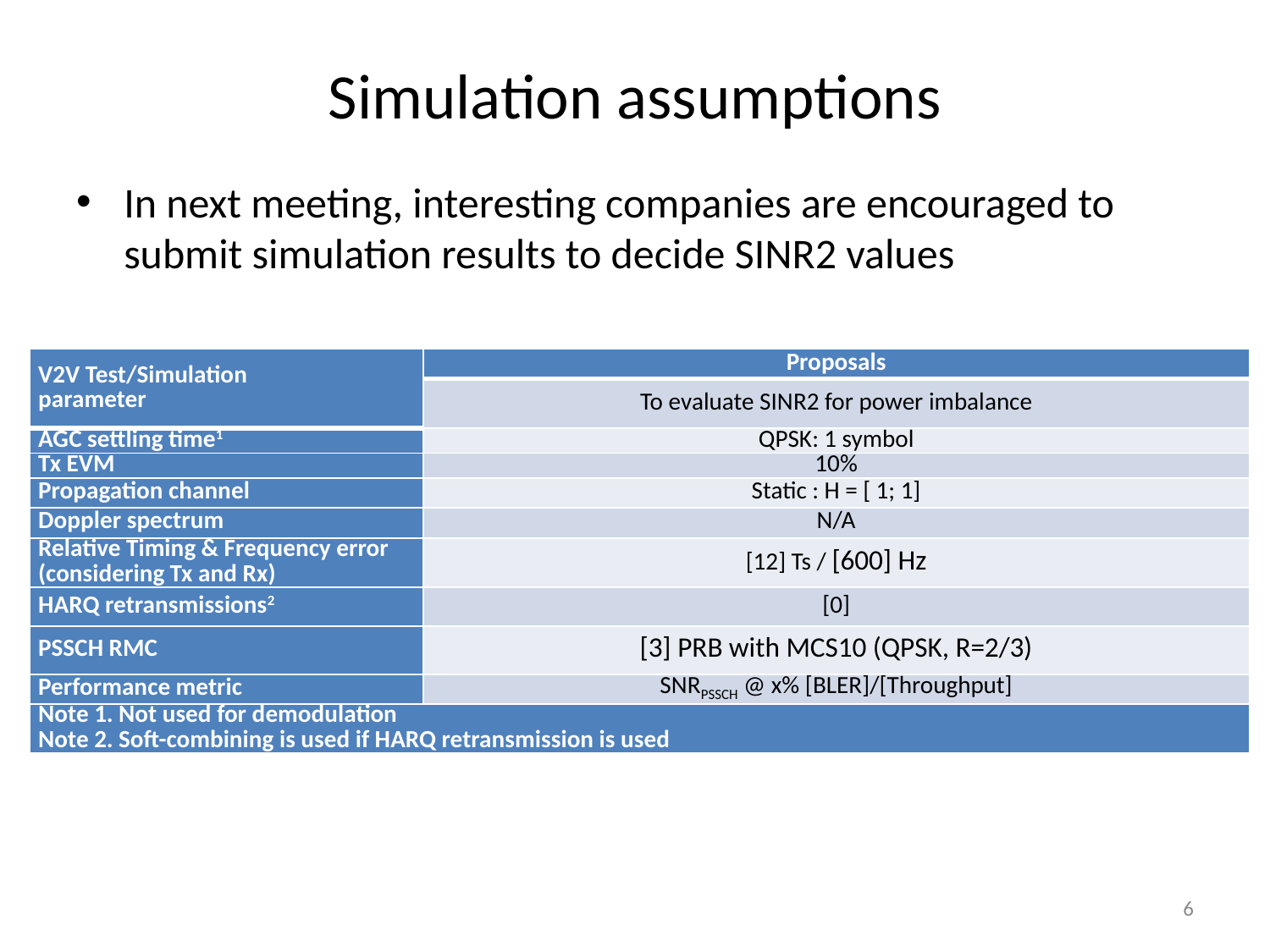

# Simulation assumptions
In next meeting, interesting companies are encouraged to submit simulation results to decide SINR2 values

Detailed test configuration including Tx Fo/To parameters will be discussed in next meeting.
| V2V Test/Simulation parameter | Proposals |
| --- | --- |
|  | To evaluate SINR2 for power imbalance |
| AGC settling time1 | QPSK: 1 symbol |
| Tx EVM | 10% |
| Propagation channel | Static : H = [ 1; 1] |
| Doppler spectrum | N/A |
| Relative Timing & Frequency error (considering Tx and Rx) | [12] Ts / [600] Hz |
| HARQ retransmissions2 | [0] |
| PSSCH RMC | [3] PRB with MCS10 (QPSK, R=2/3) |
| Performance metric | SNRPSSCH @ x% [BLER]/[Throughput] |
| Note 1. Not used for demodulation Note 2. Soft-combining is used if HARQ retransmission is used |  |
6